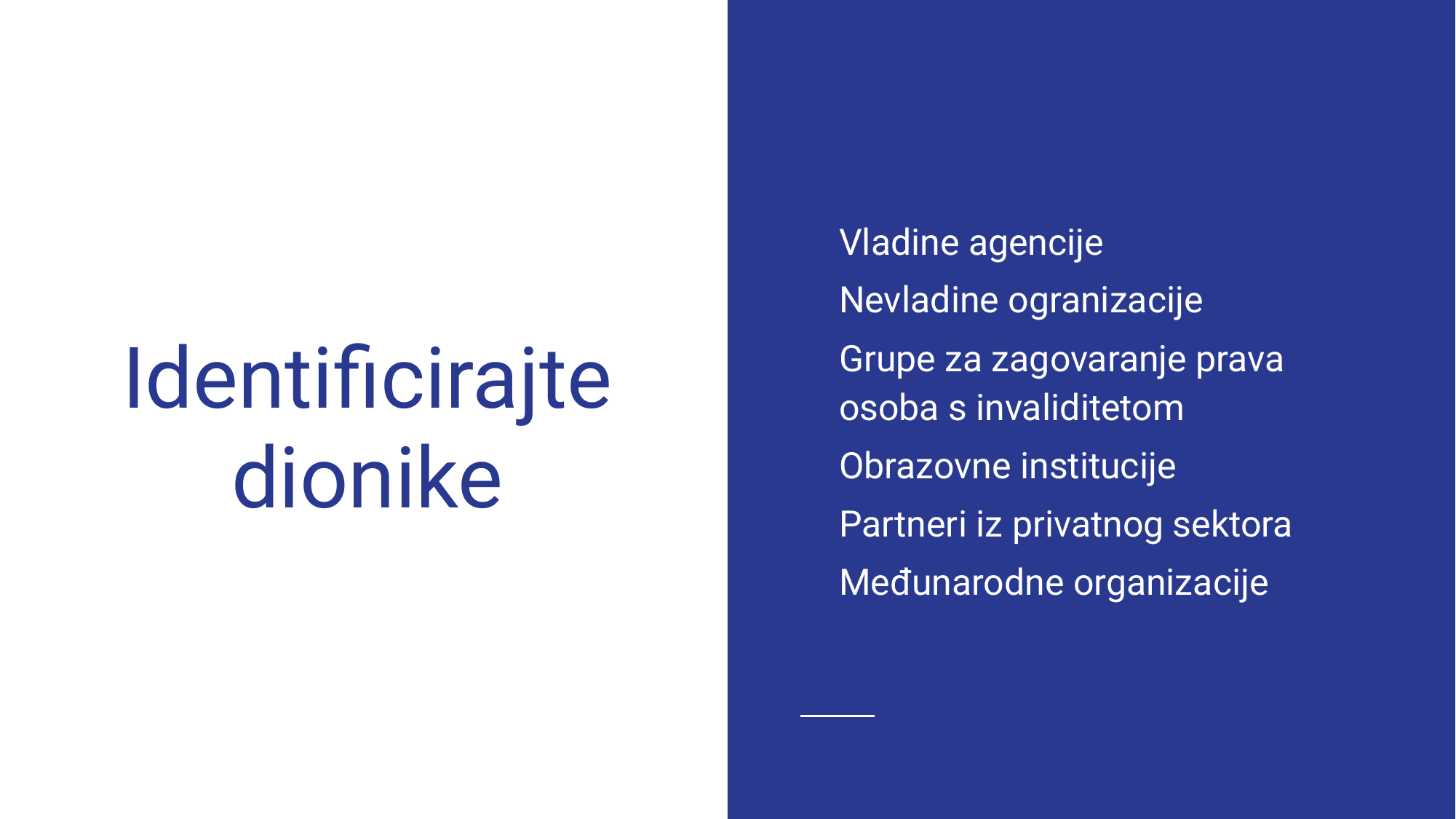

Vladine agencije
Nevladine ogranizacije
Grupe za zagovaranje prava osoba s invaliditetom
Obrazovne institucije
Partneri iz privatnog sektora
Međunarodne organizacije
# Identificirajte dionike